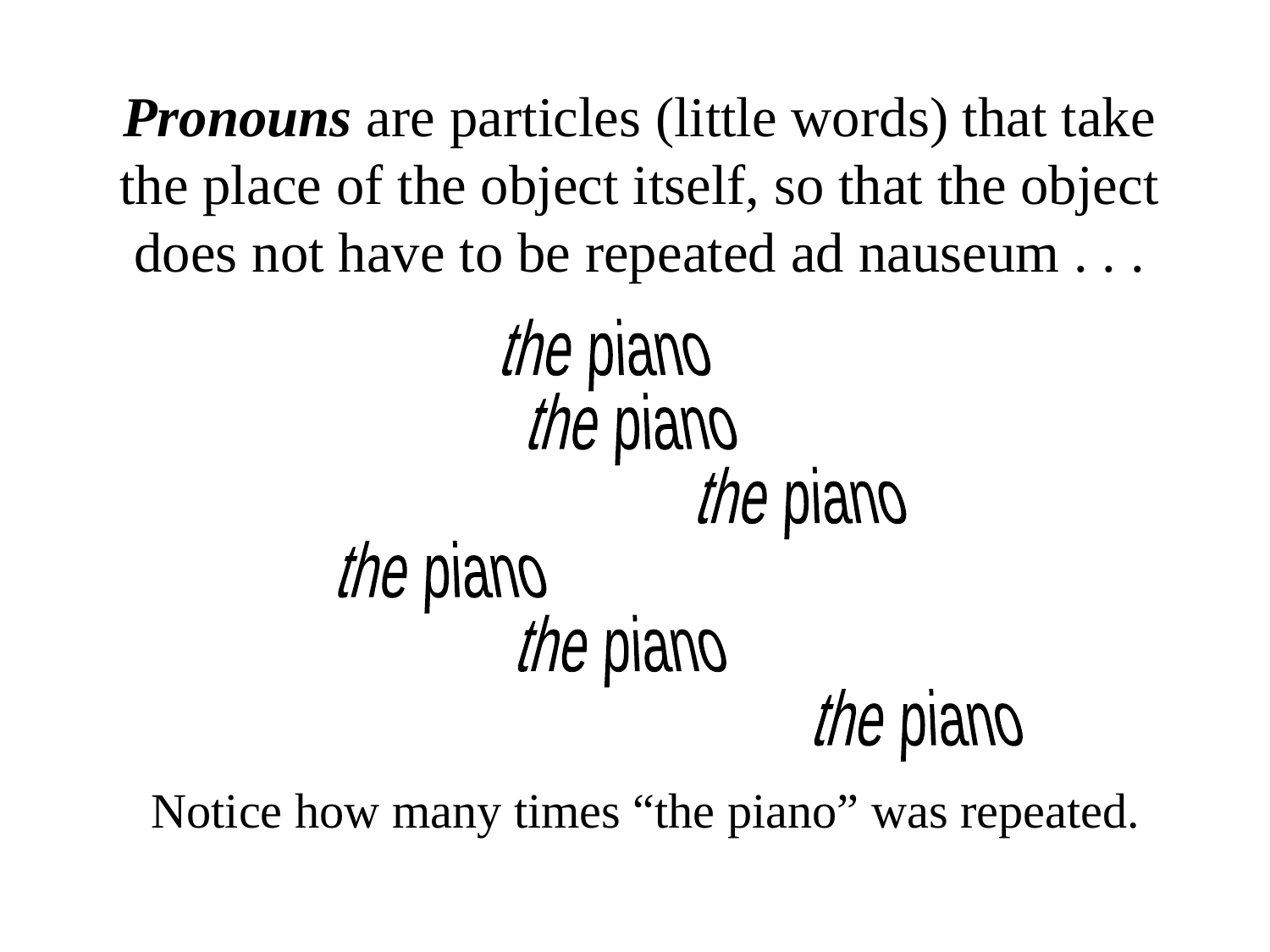

Pronouns are particles (little words) that take the place of the object itself, so that the object does not have to be repeated ad nauseum . . .
the piano
the piano
the piano
the piano
the piano
the piano
Notice how many times “the piano” was repeated.